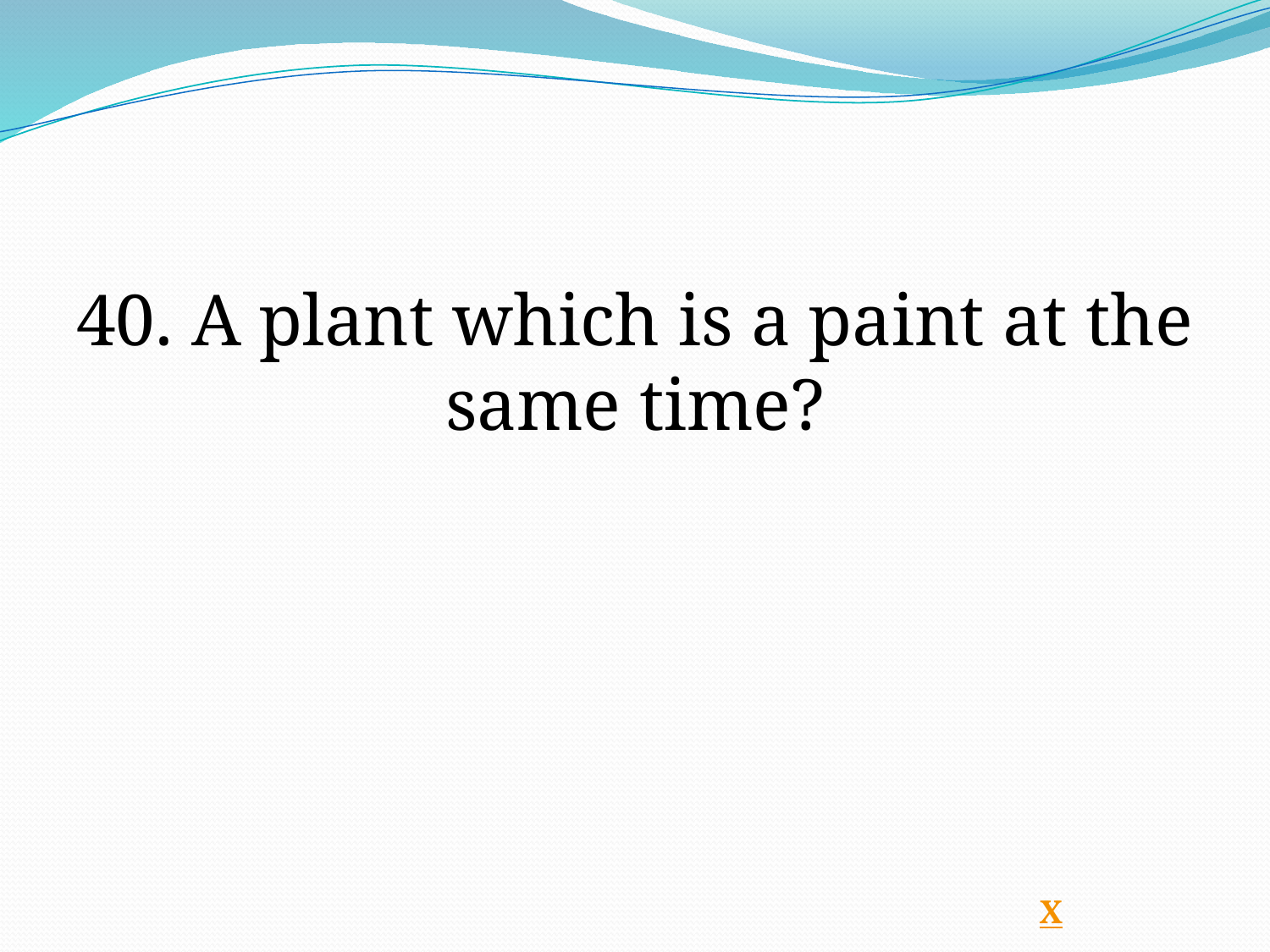

40. A plant which is a paint at the same time?
Х